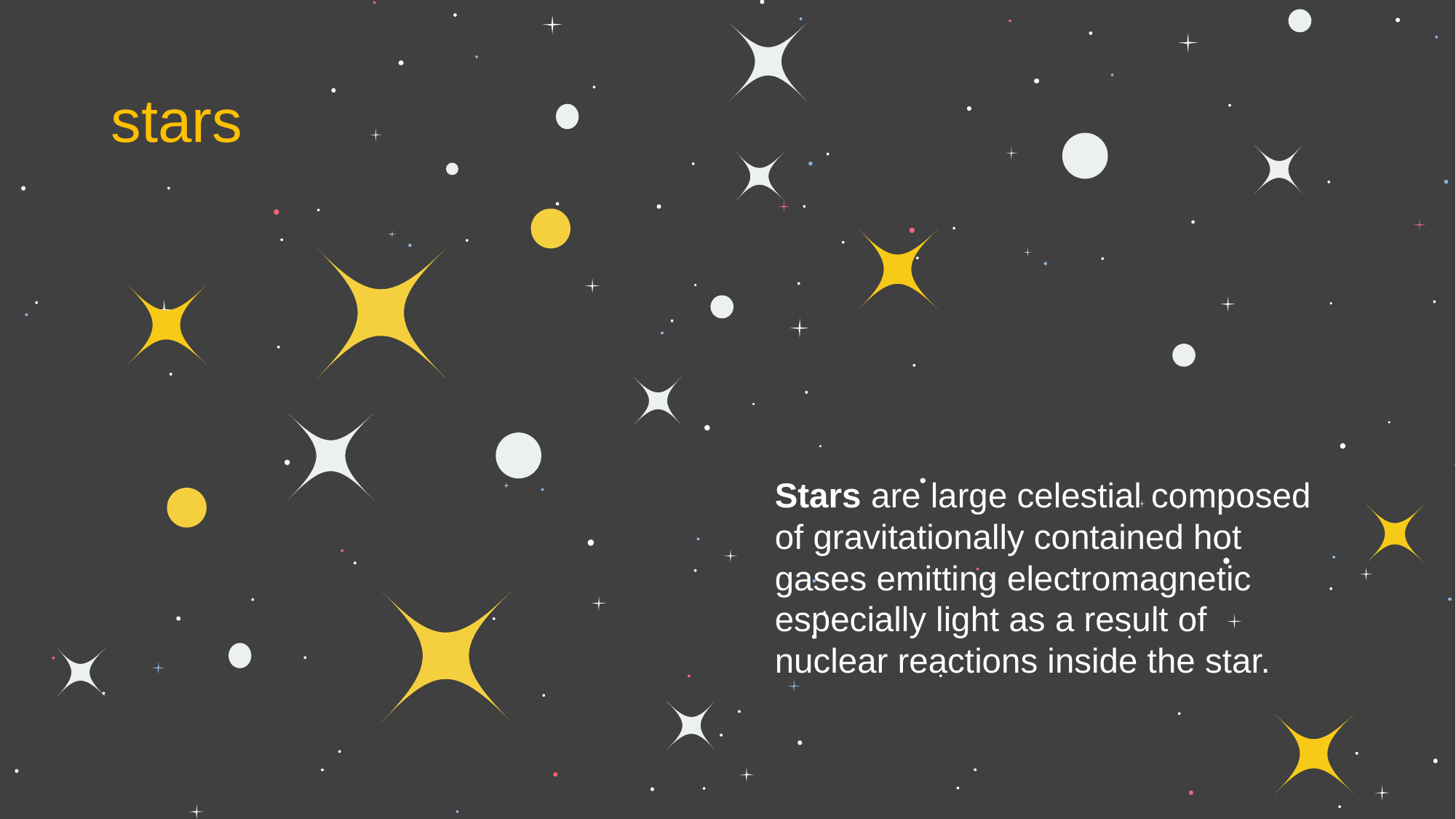

# stars

Stars are large celestial composed of gravitationally contained hot gases emitting electromagnetic especially light as a result of nuclear reactions inside the star.